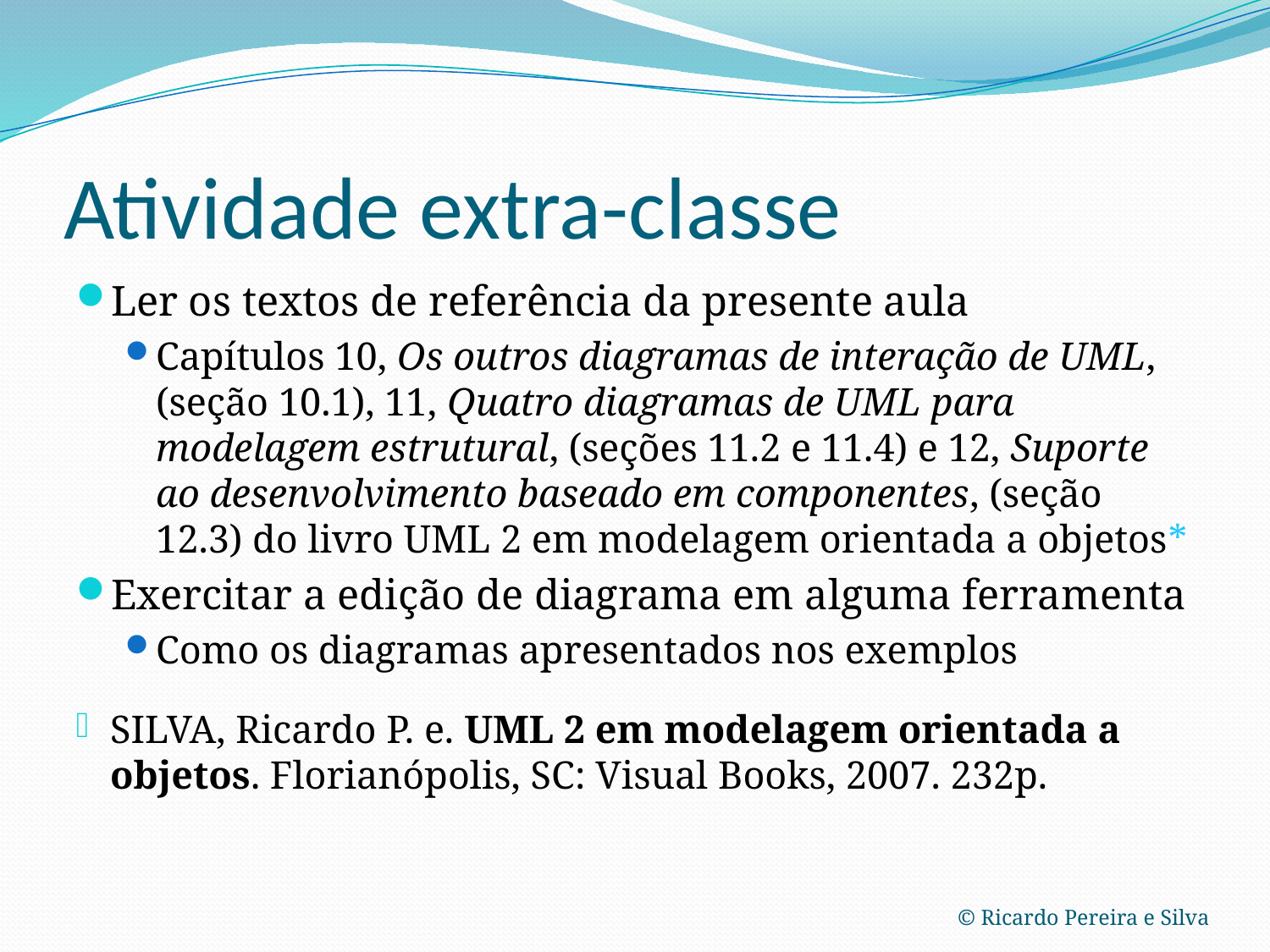

# Atividade extra-classe
Ler os textos de referência da presente aula
Capítulos 10, Os outros diagramas de interação de UML, (seção 10.1), 11, Quatro diagramas de UML para modelagem estrutural, (seções 11.2 e 11.4) e 12, Suporte ao desenvolvimento baseado em componentes, (seção 12.3) do livro UML 2 em modelagem orientada a objetos*
Exercitar a edição de diagrama em alguma ferramenta
Como os diagramas apresentados nos exemplos

SILVA, Ricardo P. e. UML 2 em modelagem orientada a objetos. Florianópolis, SC: Visual Books, 2007. 232p.

© Ricardo Pereira e Silva